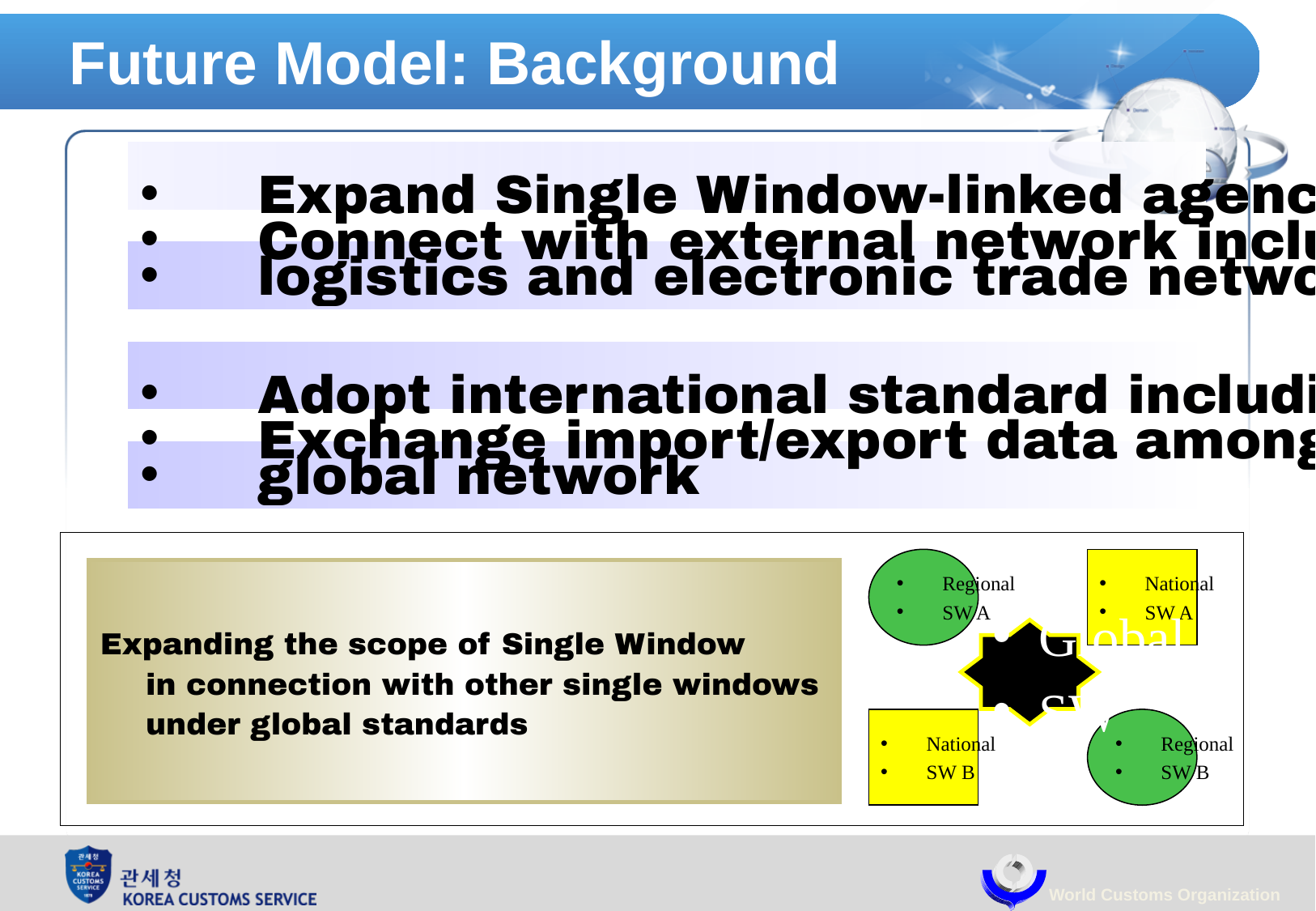

# Future Model: Background
    Expand Single Window-linked agencies and businesses
    Connect with external network including export/import
    logistics and electronic trade network
    Adopt international standard including Customs Data Model
    Exchange import/export data among customs houses through
    global network

Regional
SW A
National
SW A
Global
SW
National
SW B
Regional
SW B
Expanding the scope of Single Window
in connection with other single windows under global standards